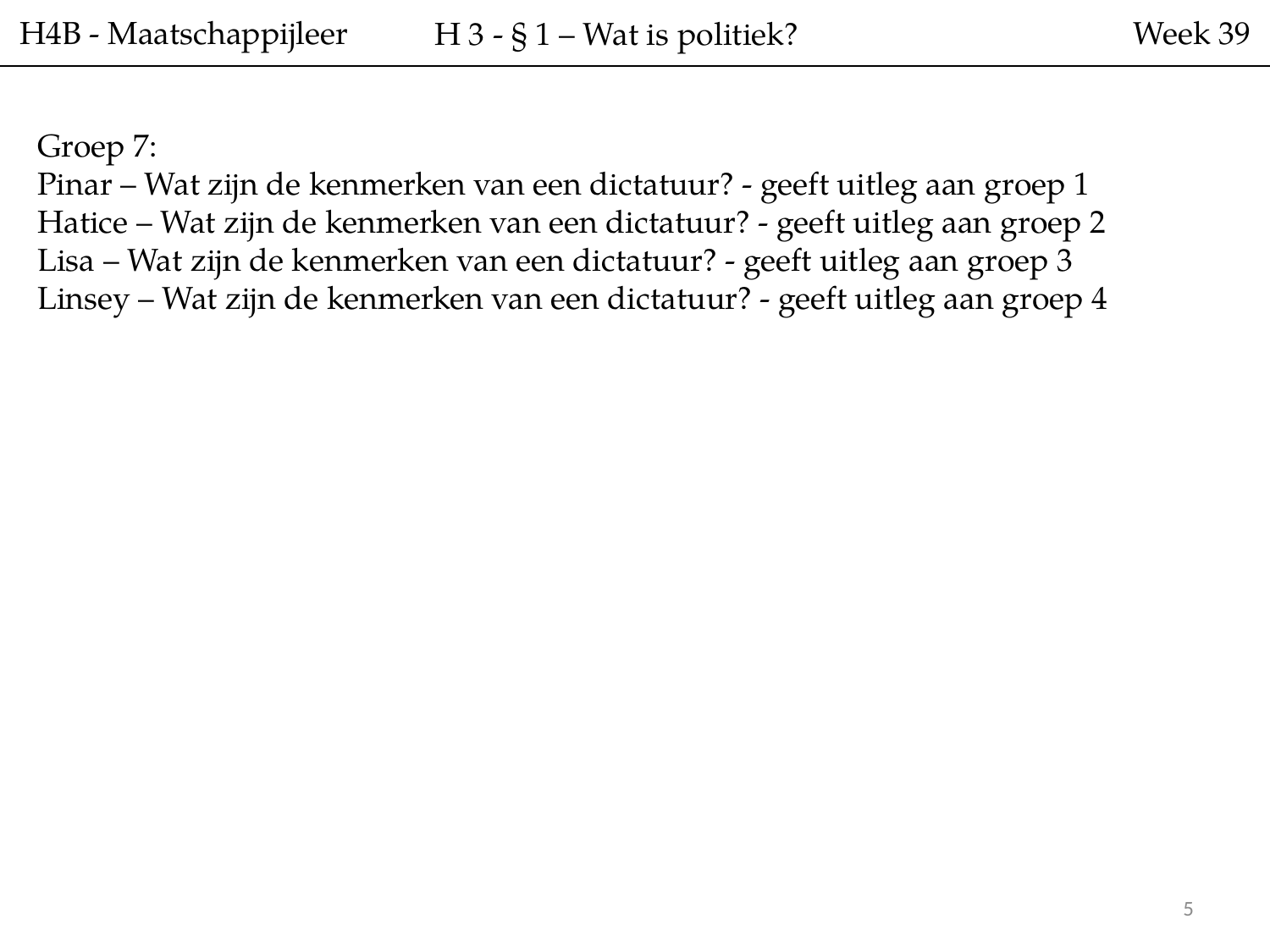

H4B - Maatschappijleer
Week 39
H 3 - § 1 – Wat is politiek?
Groep 7:
Pinar – Wat zijn de kenmerken van een dictatuur? - geeft uitleg aan groep 1
Hatice – Wat zijn de kenmerken van een dictatuur? - geeft uitleg aan groep 2
Lisa – Wat zijn de kenmerken van een dictatuur? - geeft uitleg aan groep 3
Linsey – Wat zijn de kenmerken van een dictatuur? - geeft uitleg aan groep 4

5